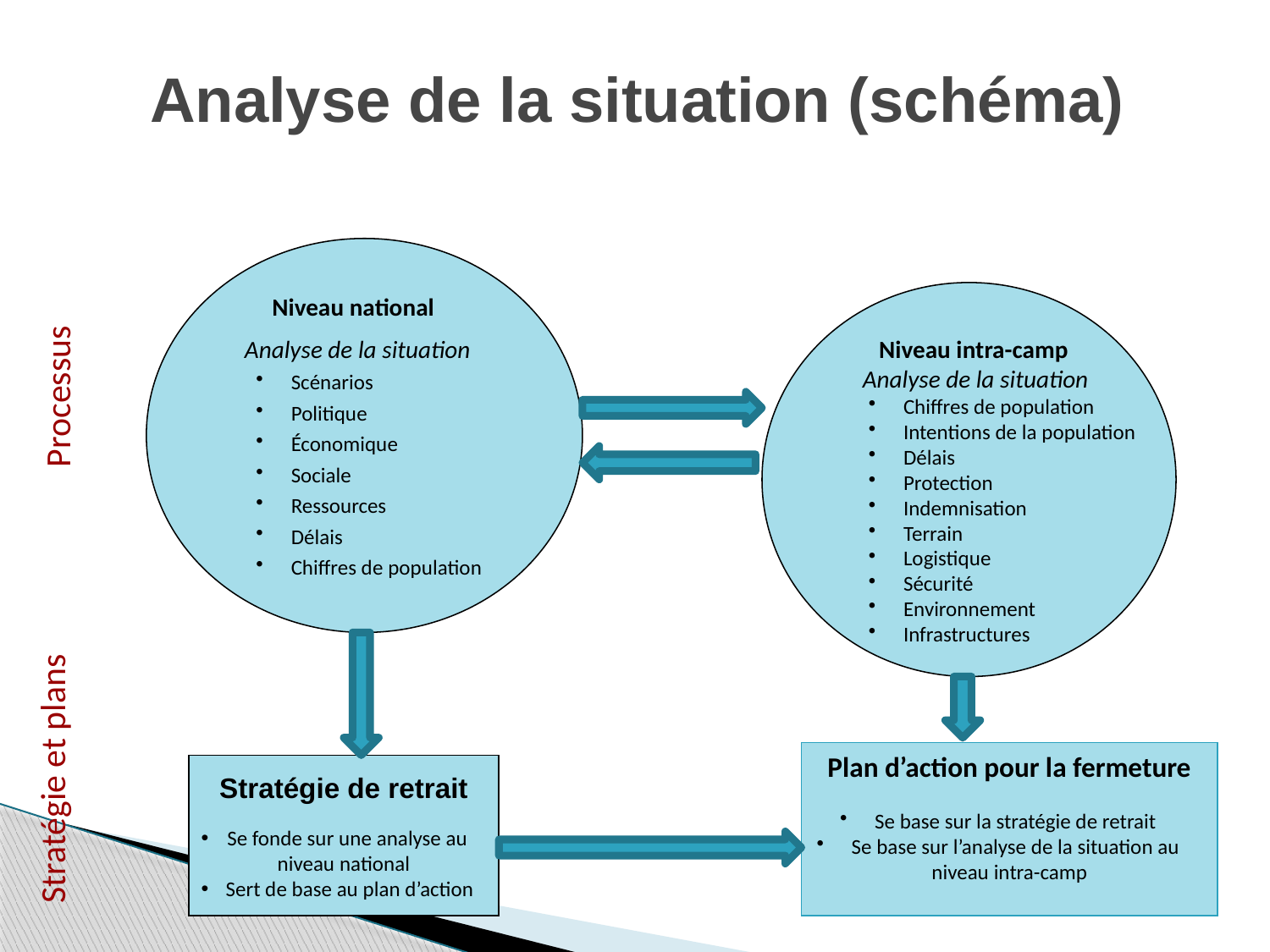

Analyse de la situation (schéma)
         Niveau national
    Analyse de la situation
 Scénarios
 Politique
 Économique
 Sociale
 Ressources
 Délais
 Chiffres de population

         Niveau intra-camp
     Analyse de la situation
 Chiffres de population
 Intentions de la population
 Délais
 Protection
 Indemnisation
 Terrain
 Logistique
 Sécurité
 Environnement
 Infrastructures
Processus

Plan d’action pour la fermeture

 Se base sur la stratégie de retrait
 Se base sur l’analyse de la situation au niveau intra-camp

Stratégie et plans
Stratégie de retrait

 Se fonde sur une analyse au
niveau national
 Sert de base au plan d’action